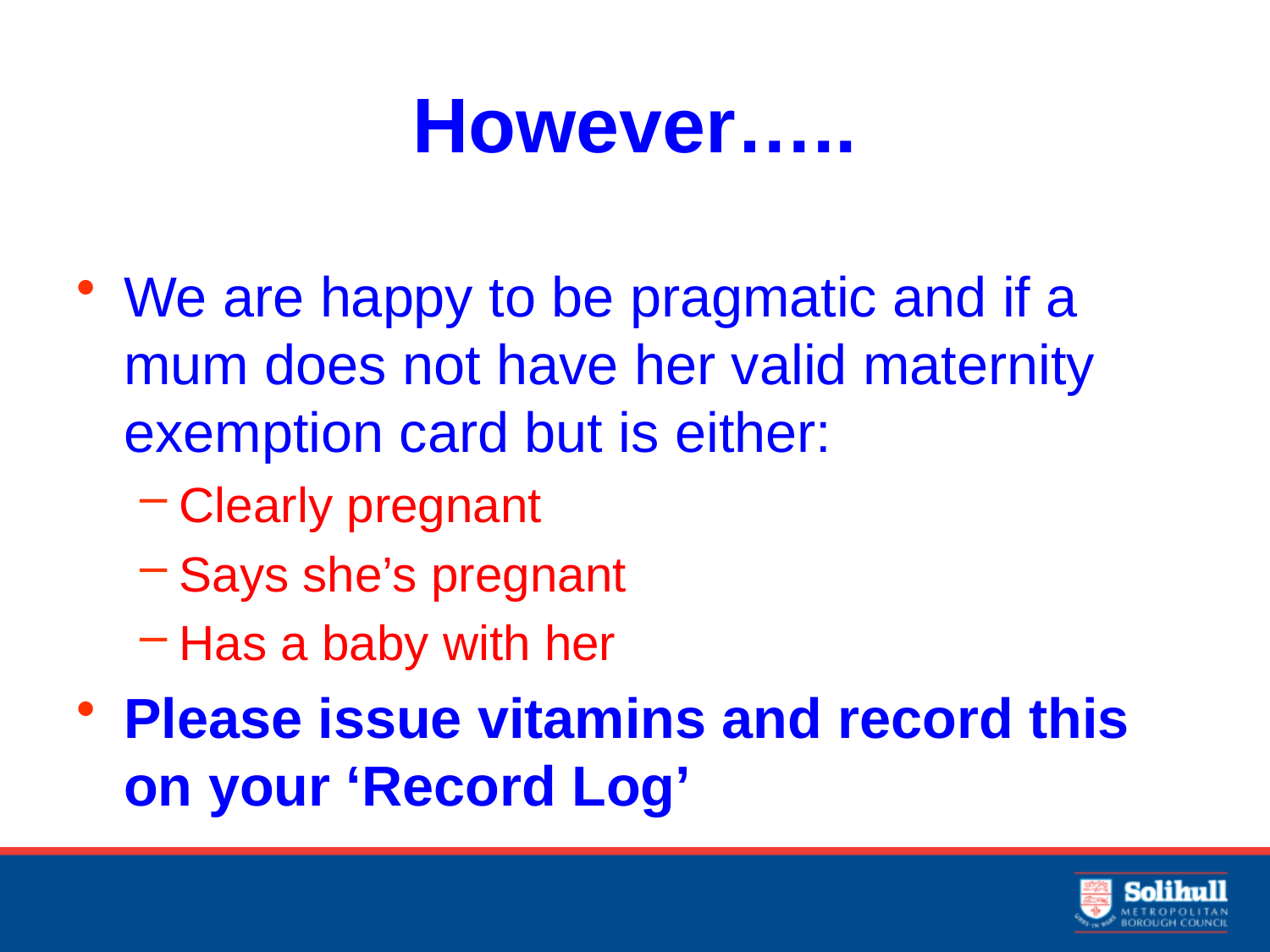

# However…..
We are happy to be pragmatic and if a mum does not have her valid maternity exemption card but is either:
Clearly pregnant
Says she’s pregnant
Has a baby with her
Please issue vitamins and record this on your ‘Record Log’